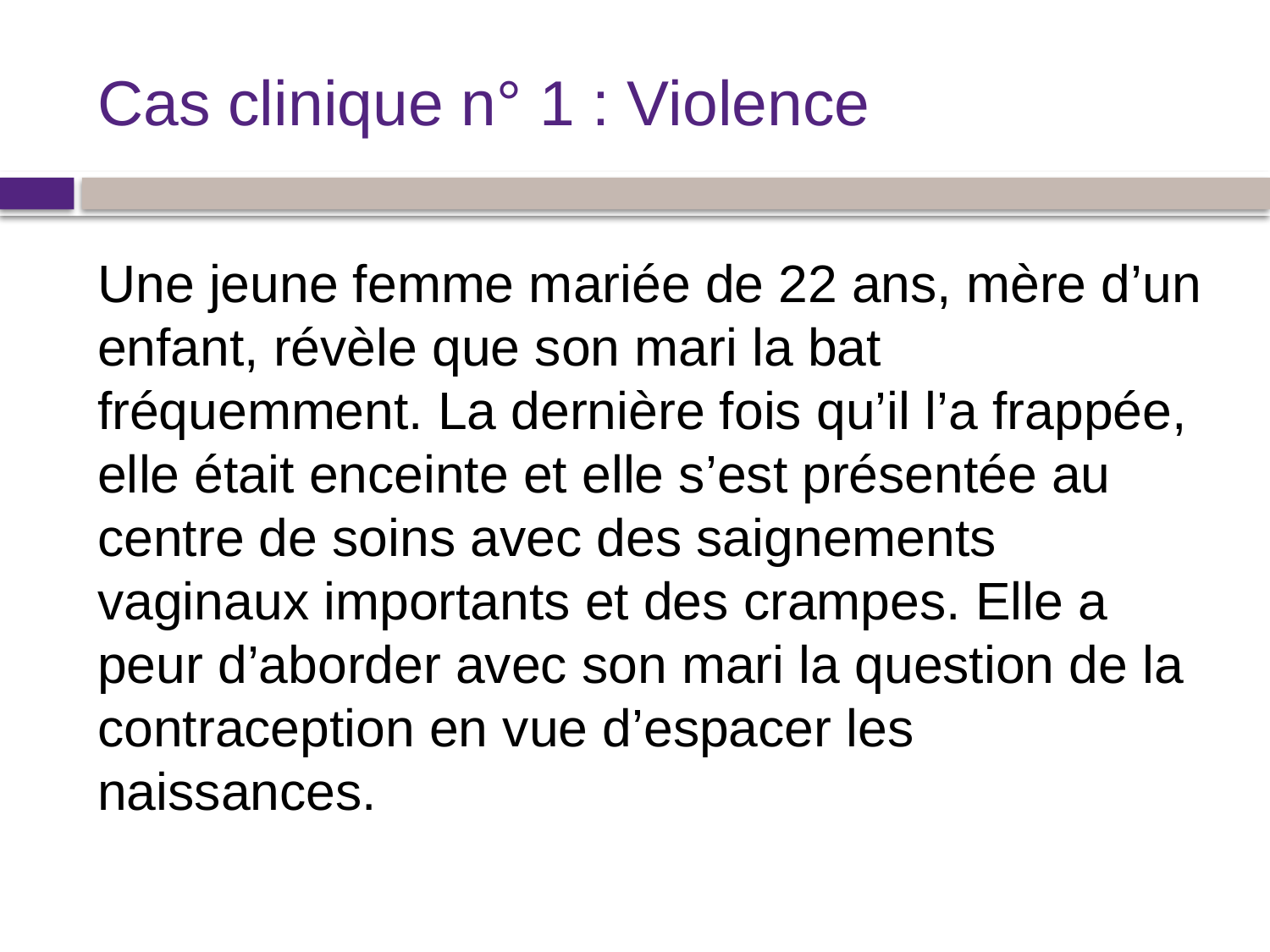

# Cas clinique n° 1 : Violence
Une jeune femme mariée de 22 ans, mère d’un enfant, révèle que son mari la bat fréquemment. La dernière fois qu’il l’a frappée, elle était enceinte et elle s’est présentée au centre de soins avec des saignements vaginaux importants et des crampes. Elle a peur d’aborder avec son mari la question de la contraception en vue d’espacer les naissances.